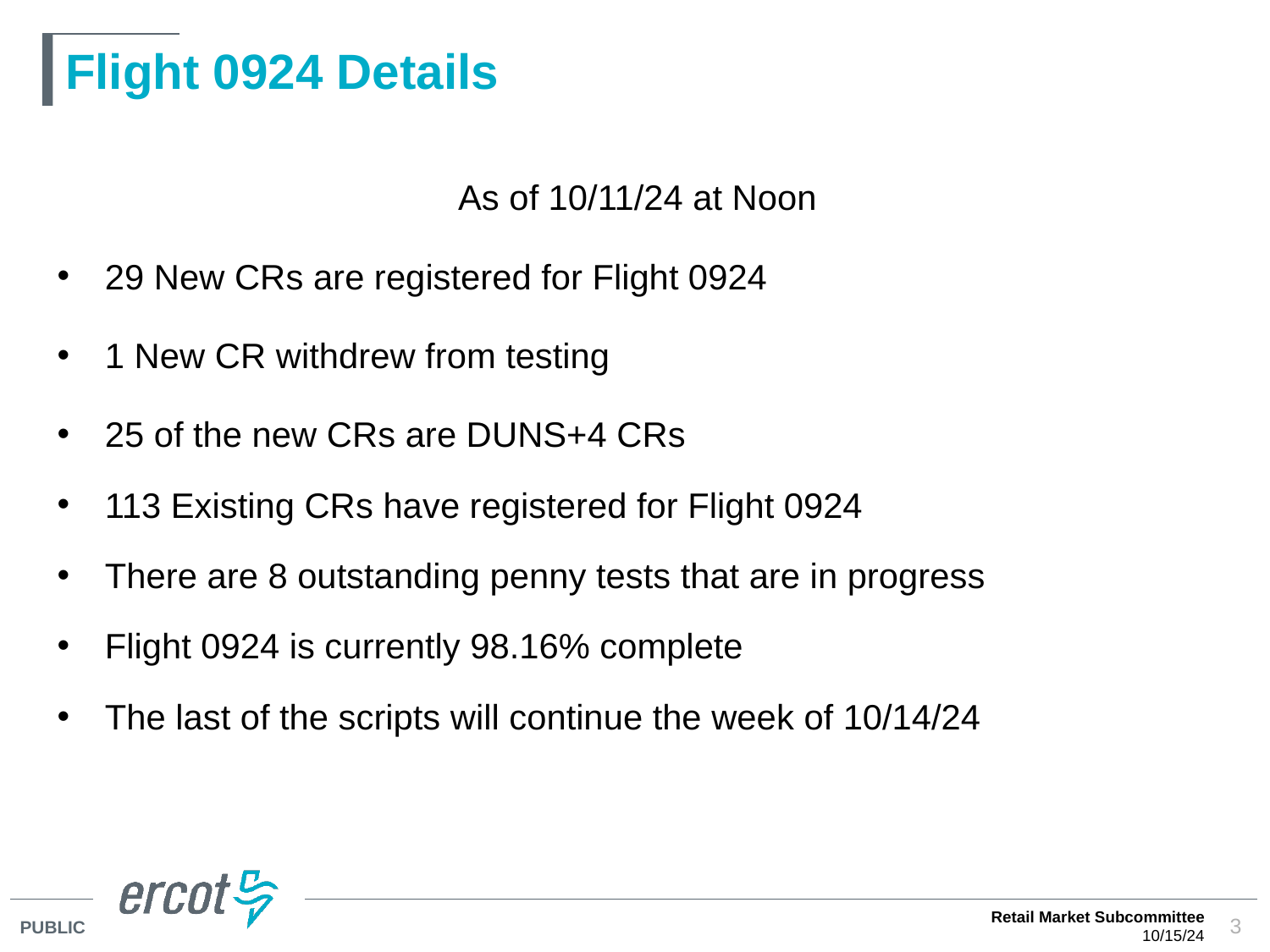

# Flight 0924 Details
As of 10/11/24 at Noon
29 New CRs are registered for Flight 0924
1 New CR withdrew from testing
25 of the new CRs are DUNS+4 CRs
113 Existing CRs have registered for Flight 0924
There are 8 outstanding penny tests that are in progress
Flight 0924 is currently 98.16% complete
The last of the scripts will continue the week of 10/14/24

Retail Market Subcommittee
10/15/24
3